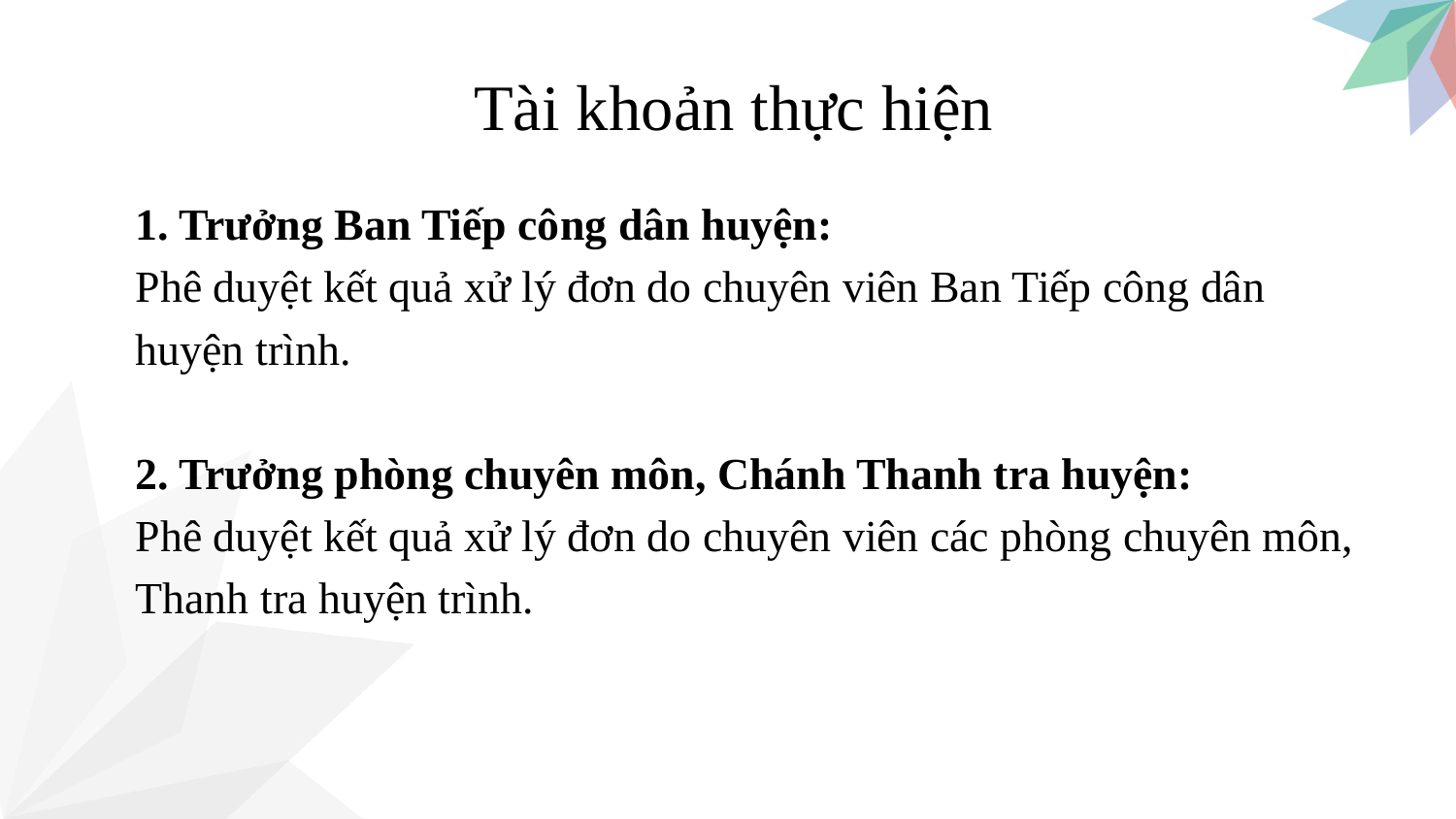

Tài khoản thực hiện
1. Trưởng Ban Tiếp công dân huyện:
Phê duyệt kết quả xử lý đơn do chuyên viên Ban Tiếp công dân
huyện trình.

2. Trưởng phòng chuyên môn, Chánh Thanh tra huyện:
Phê duyệt kết quả xử lý đơn do chuyên viên các phòng chuyên môn,
Thanh tra huyện trình.